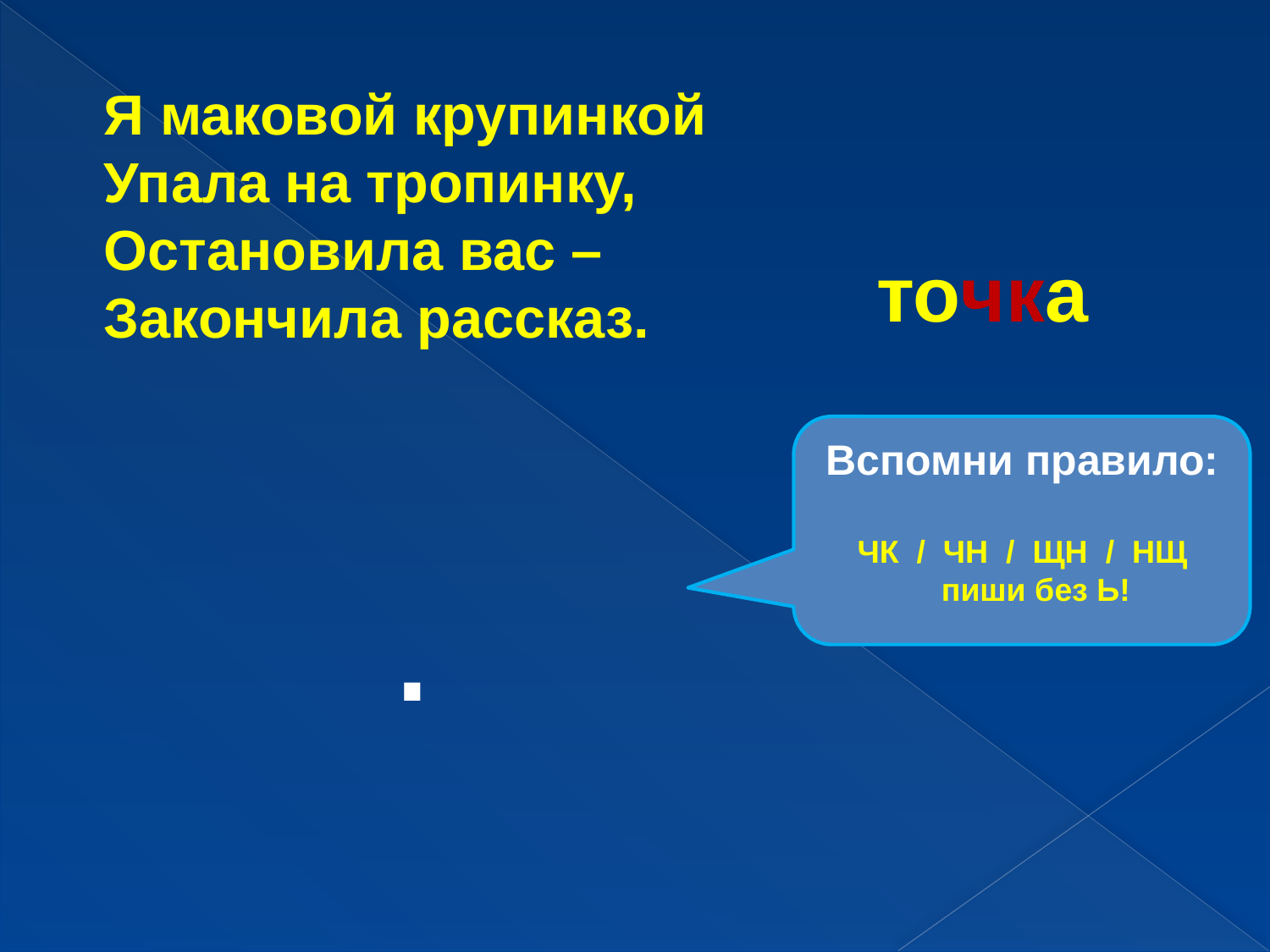

Я маковой крупинкой
Упала на тропинку,
Остановила вас –
Закончила рассказ.
точка

Вспомни правило:
ЧК  /  ЧН  /  ЩН  /  НЩ
  пиши без Ь!
.